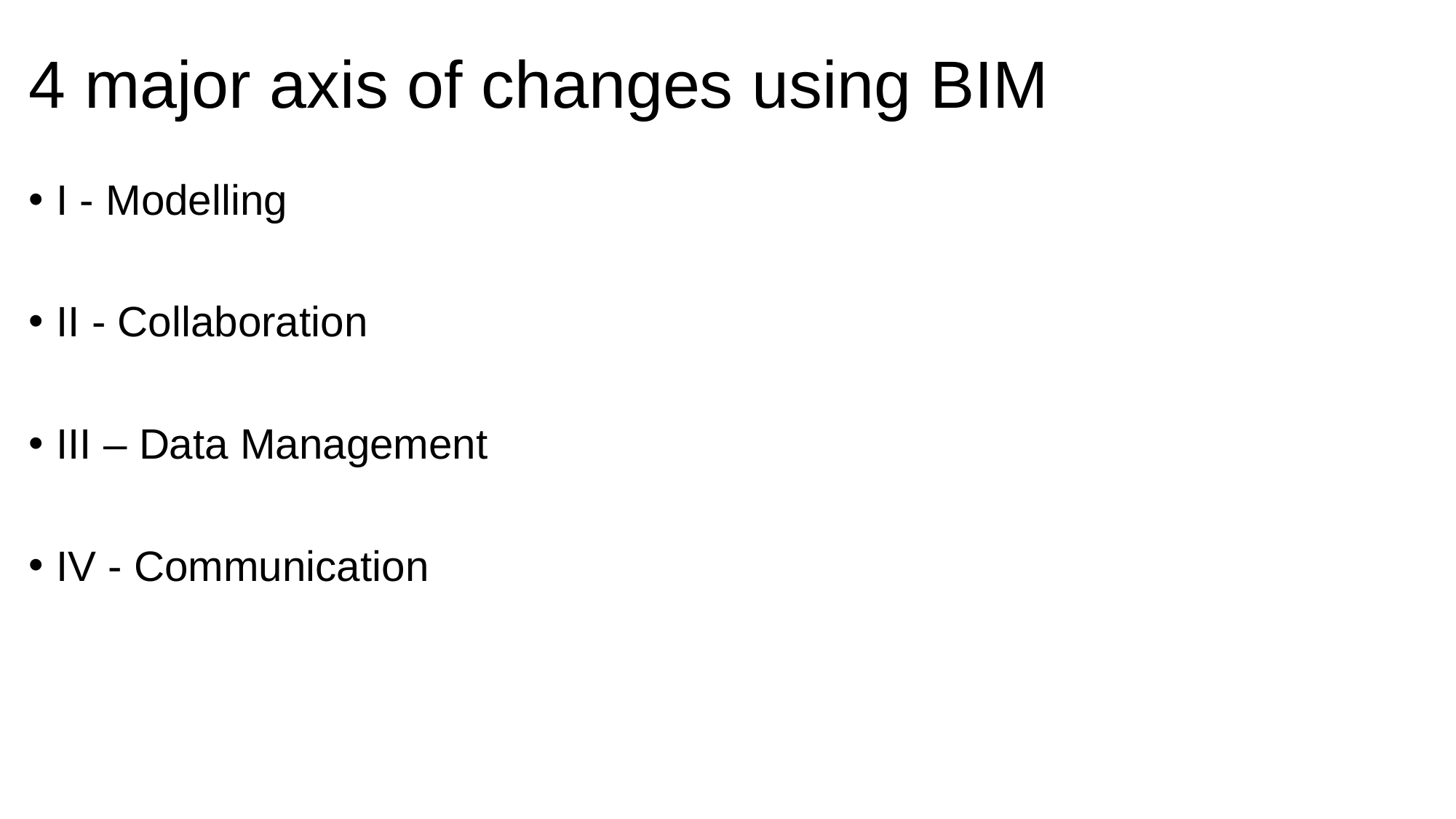

# 4 major axis of changes using BIM
I - Modelling

II - Collaboration

III – Data Management

IV - Communication